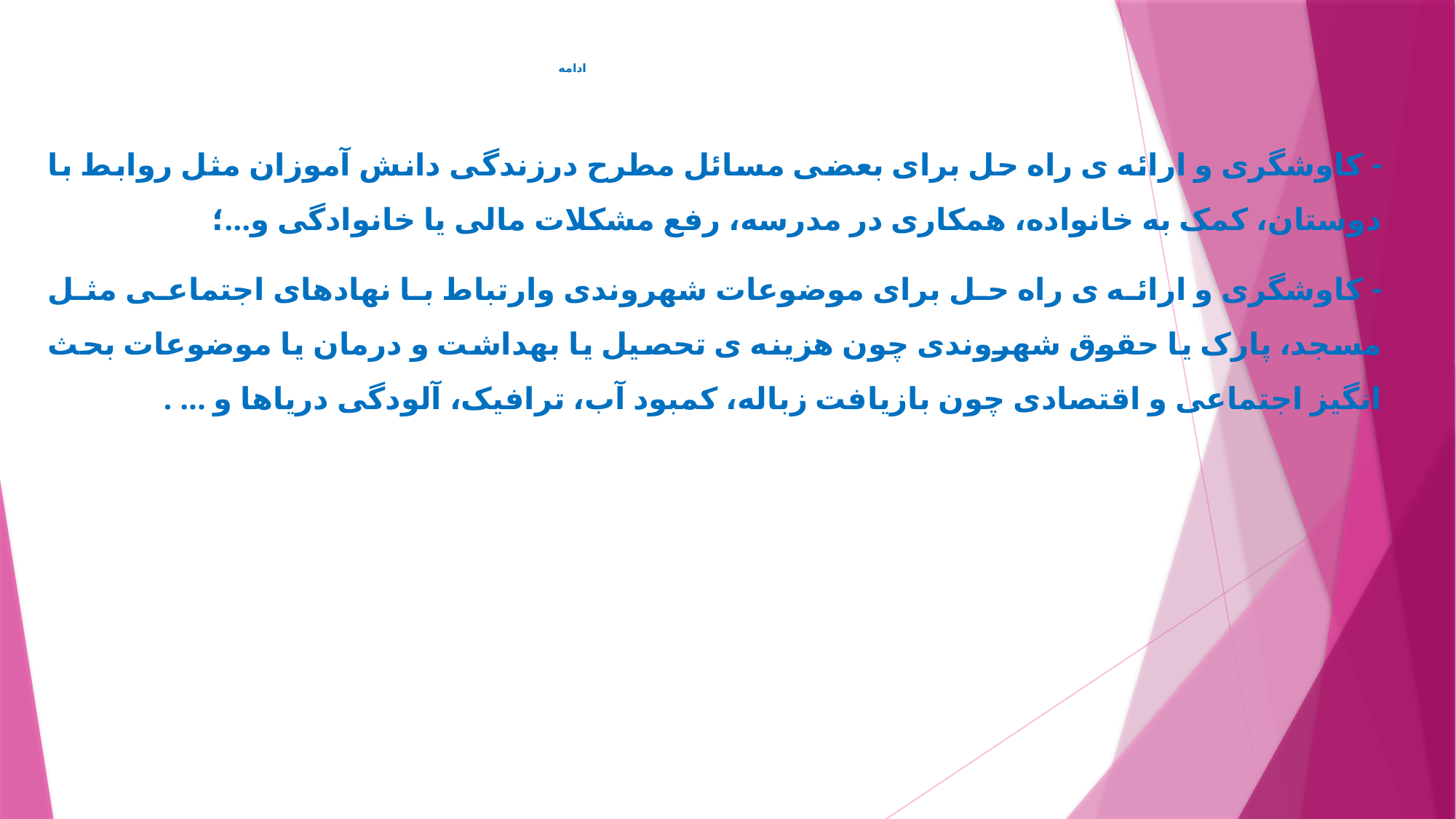

# ادامه
- کاوشگری و ارائه ی راه حل برای بعضی مسائل مطرح درزندگی دانش آموزان مثل روابط با دوستان، کمک به خانواده، همکاری در مدرسه، رفع مشکلات مالی يا خانوادگی و...؛
- کاوشگری و ارائه ی راه حل برای موضوعات شهروندی وارتباط با نهادهای اجتماعی مثل مسجد، پارک يا حقوق شهروندی چون هزينه ی تحصيل يا بهداشت و درمان يا موضوعات بحث انگيز اجتماعی و اقتصادی چون بازيافت زباله، کمبود آب، ترافيک، آلودگی درياها و ... .